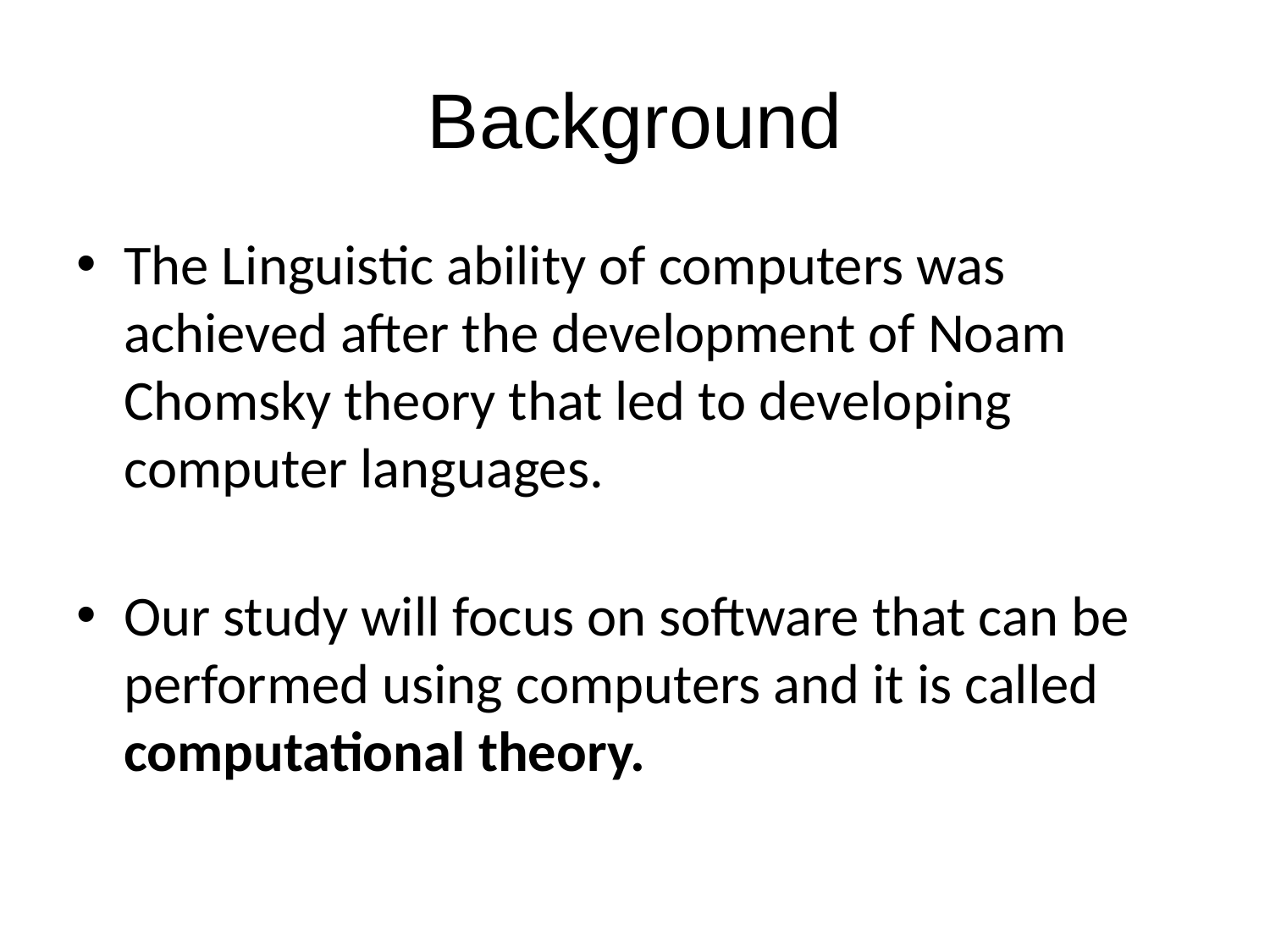

# Background
The Linguistic ability of computers was achieved after the development of Noam Chomsky theory that led to developing computer languages.

Our study will focus on software that can be performed using computers and it is called computational theory.